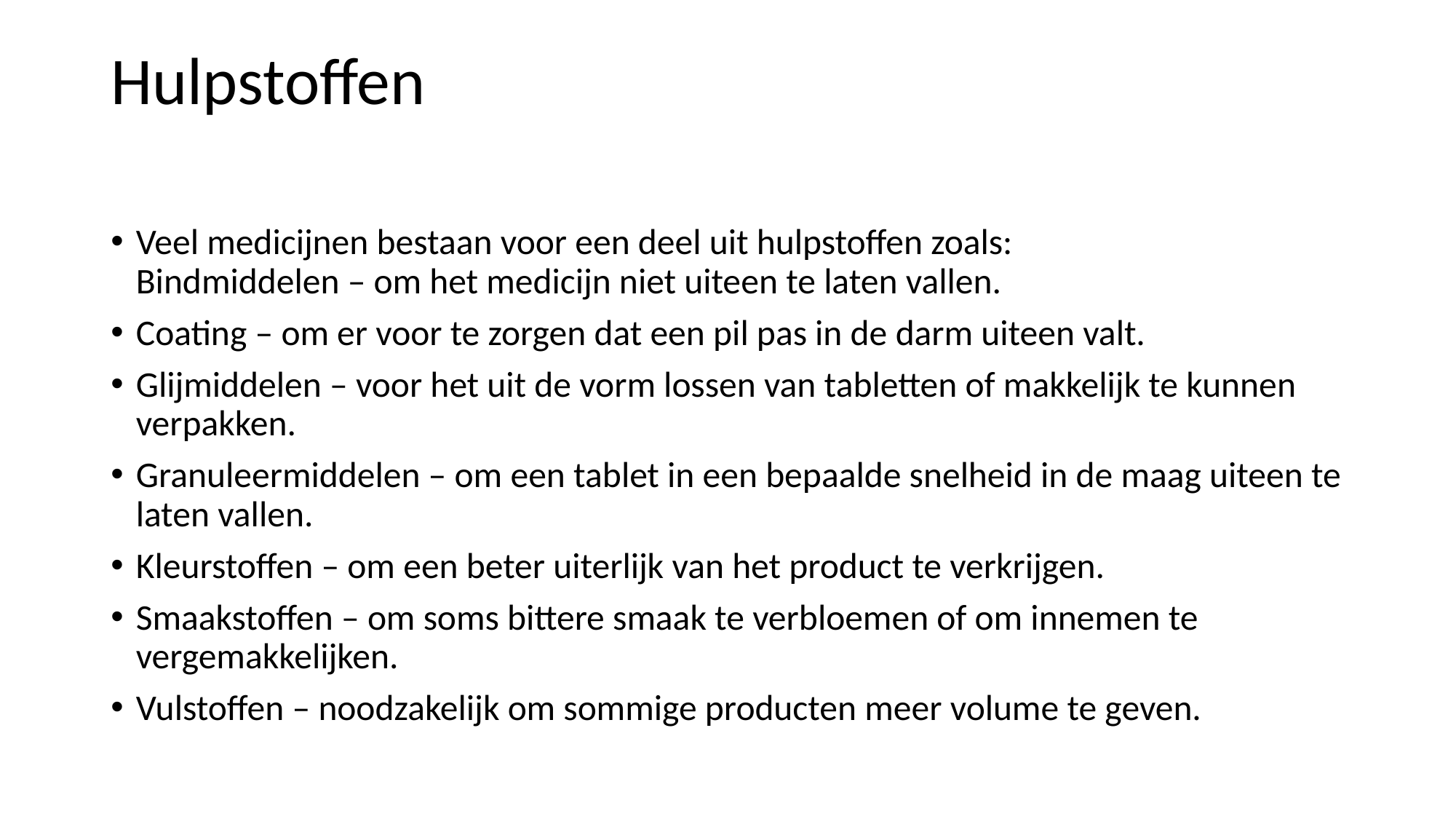

# Hulpstoffen
Veel medicijnen bestaan voor een deel uit hulpstoffen zoals:
Bindmiddelen – om het medicijn niet uiteen te laten vallen.
Coating – om er voor te zorgen dat een pil pas in de darm uiteen valt.
Glijmiddelen – voor het uit de vorm lossen van tabletten of makkelijk te kunnen verpakken.
Granuleermiddelen – om een tablet in een bepaalde snelheid in de maag uiteen te laten vallen.
Kleurstoffen – om een beter uiterlijk van het product te verkrijgen.
Smaakstoffen – om soms bittere smaak te verbloemen of om innemen te vergemakkelijken.
Vulstoffen – noodzakelijk om sommige producten meer volume te geven.